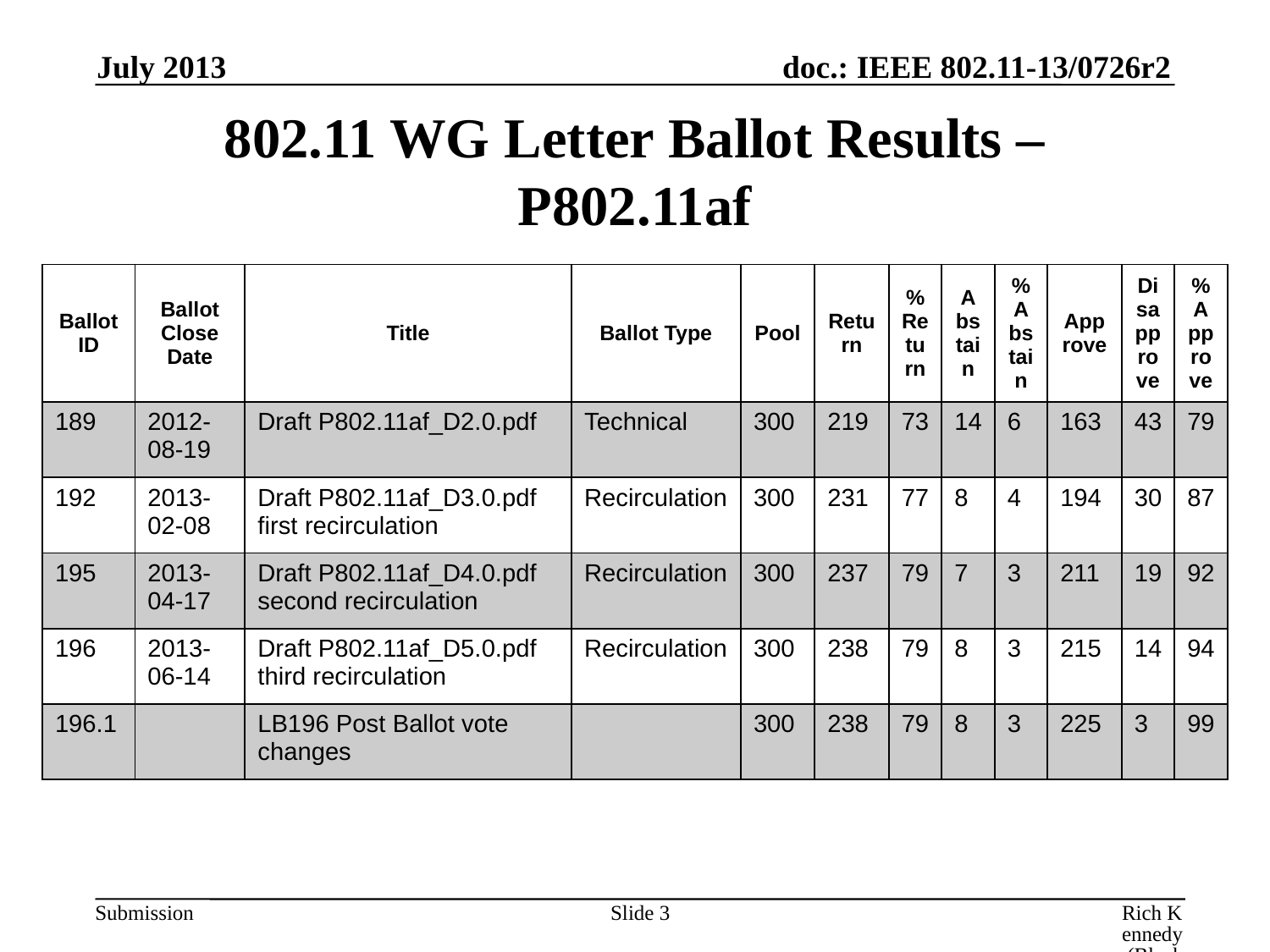

July 2013
# 802.11 WG Letter Ballot Results – P802.11af
| Ballot ID | Ballot Close Date | Title | Ballot Type | Pool | Return | %Return | Abstain | %Abstain | Approve | Disapprove | %Approve |
| --- | --- | --- | --- | --- | --- | --- | --- | --- | --- | --- | --- |
| 189 | 2012-08-19 | Draft P802.11af\_D2.0.pdf | Technical | 300 | 219 | 73 | 14 | 6 | 163 | 43 | 79 |
| 192 | 2013-02-08 | Draft P802.11af\_D3.0.pdf first recirculation | Recirculation | 300 | 231 | 77 | 8 | 4 | 194 | 30 | 87 |
| 195 | 2013-04-17 | Draft P802.11af\_D4.0.pdf second recirculation | Recirculation | 300 | 237 | 79 | 7 | 3 | 211 | 19 | 92 |
| 196 | 2013-06-14 | Draft P802.11af\_D5.0.pdf third recirculation | Recirculation | 300 | 238 | 79 | 8 | 3 | 215 | 14 | 94 |
| 196.1 |  | LB196 Post Ballot vote changes |  | 300 | 238 | 79 | 8 | 3 | 225 | 3 | 99 |
Slide 3
Rich Kennedy (BlackBerry)